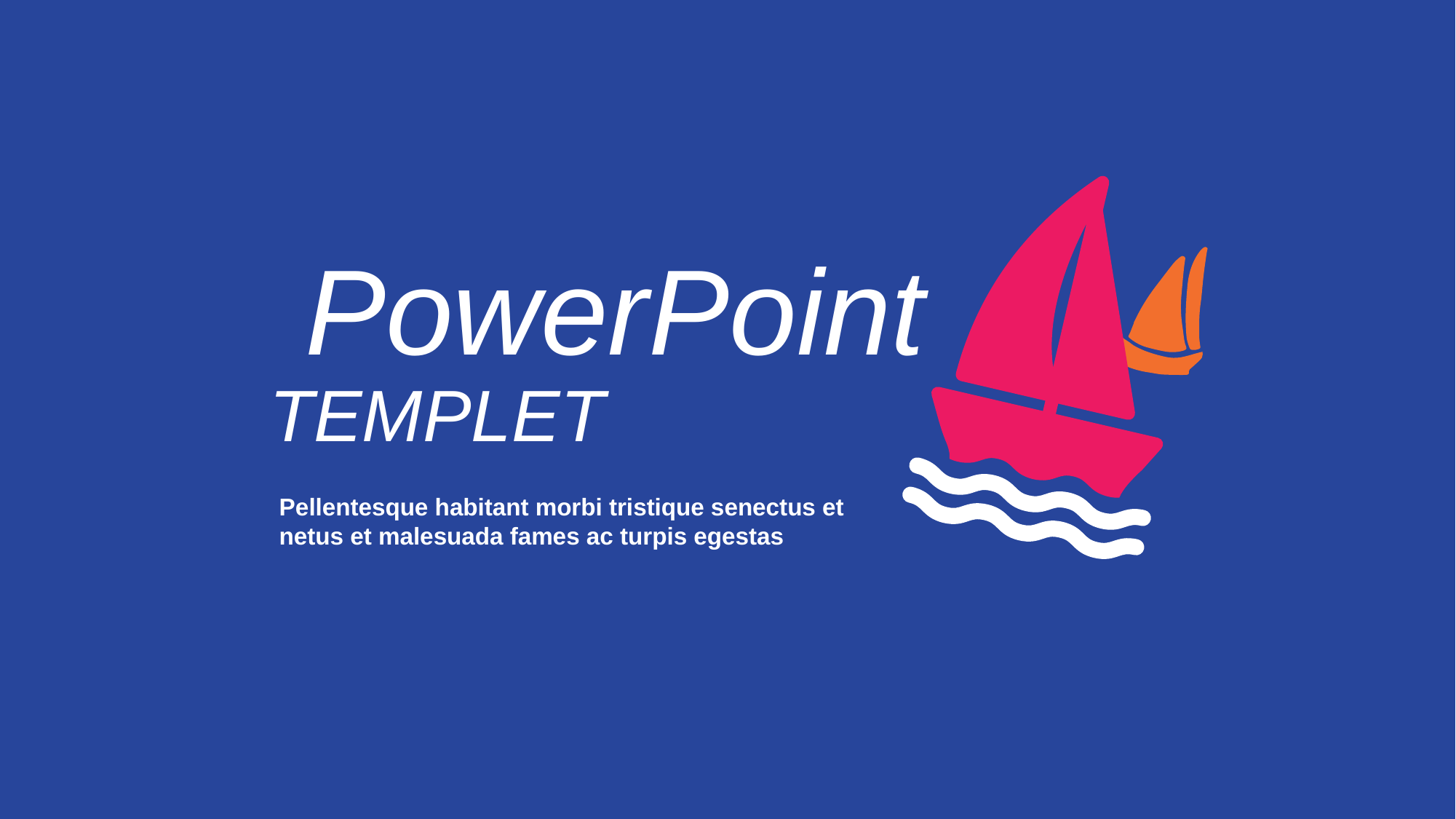

PowerPoint

TEMPLET

Pellentesque habitant morbi tristique senectus et netus et malesuada fames ac turpis egestas